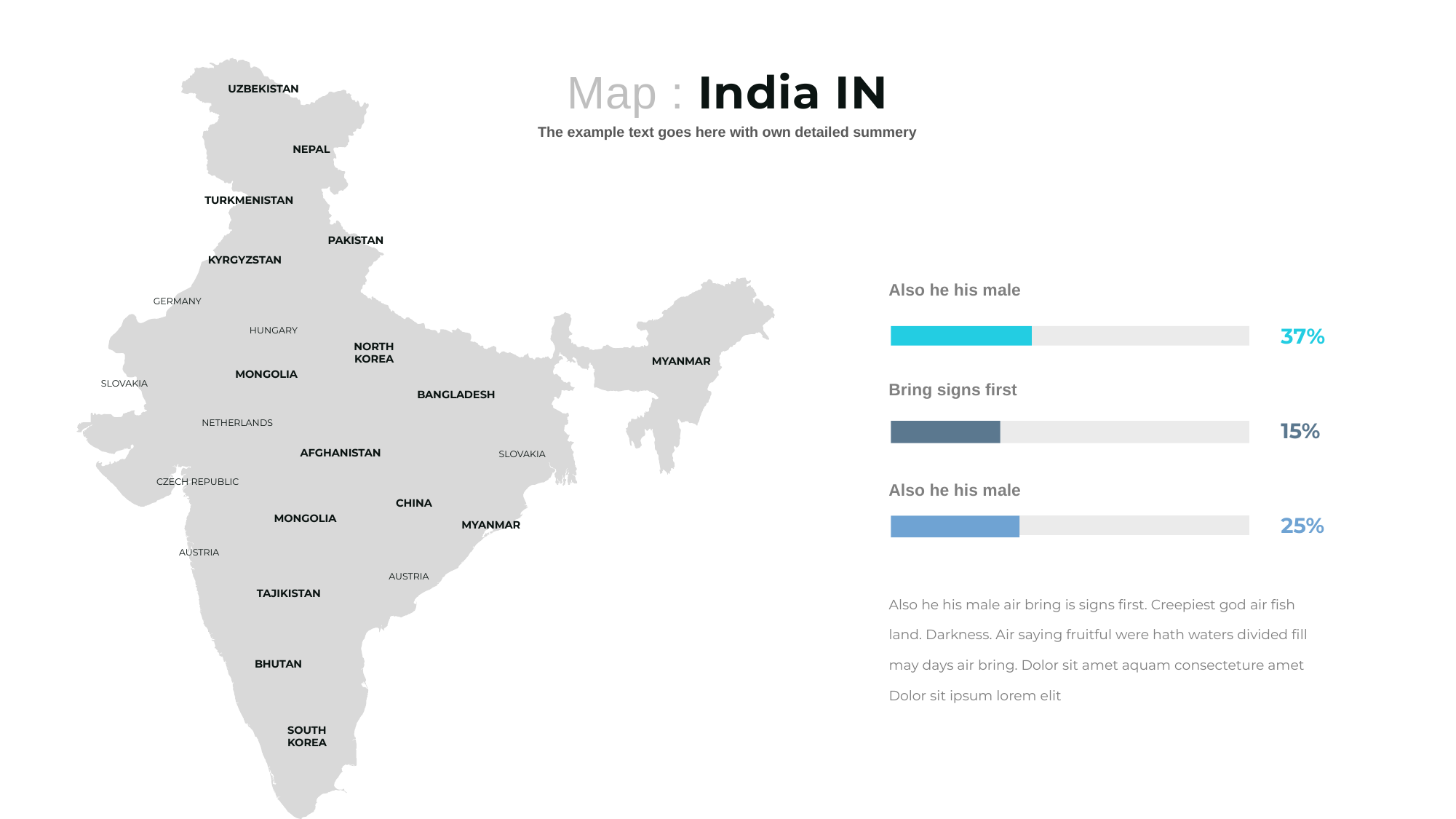

Map : India IN
UZBEKISTAN
The example text goes here with own detailed summery
NEPAL
TURKMENISTAN
PAKISTAN
KYRGYZSTAN
Also he his male
GERMANY
37%
HUNGARY

NORTH
KOREA
MYANMAR
MONGOLIA
SLOVAKIA
Bring signs first
BANGLADESH
15%
NETHERLANDS

AFGHANISTAN
SLOVAKIA
CZECH REPUBLIC
Also he his male
CHINA
25%
MONGOLIA
MYANMAR

AUSTRIA
AUSTRIA
Also he his male air bring is signs first. Creepiest god air fish land. Darkness. Air saying fruitful were hath waters divided fill may days air bring. Dolor sit amet aquam consecteture amet
Dolor sit ipsum lorem elit
TAJIKISTAN
BHUTAN
SOUTH
KOREA